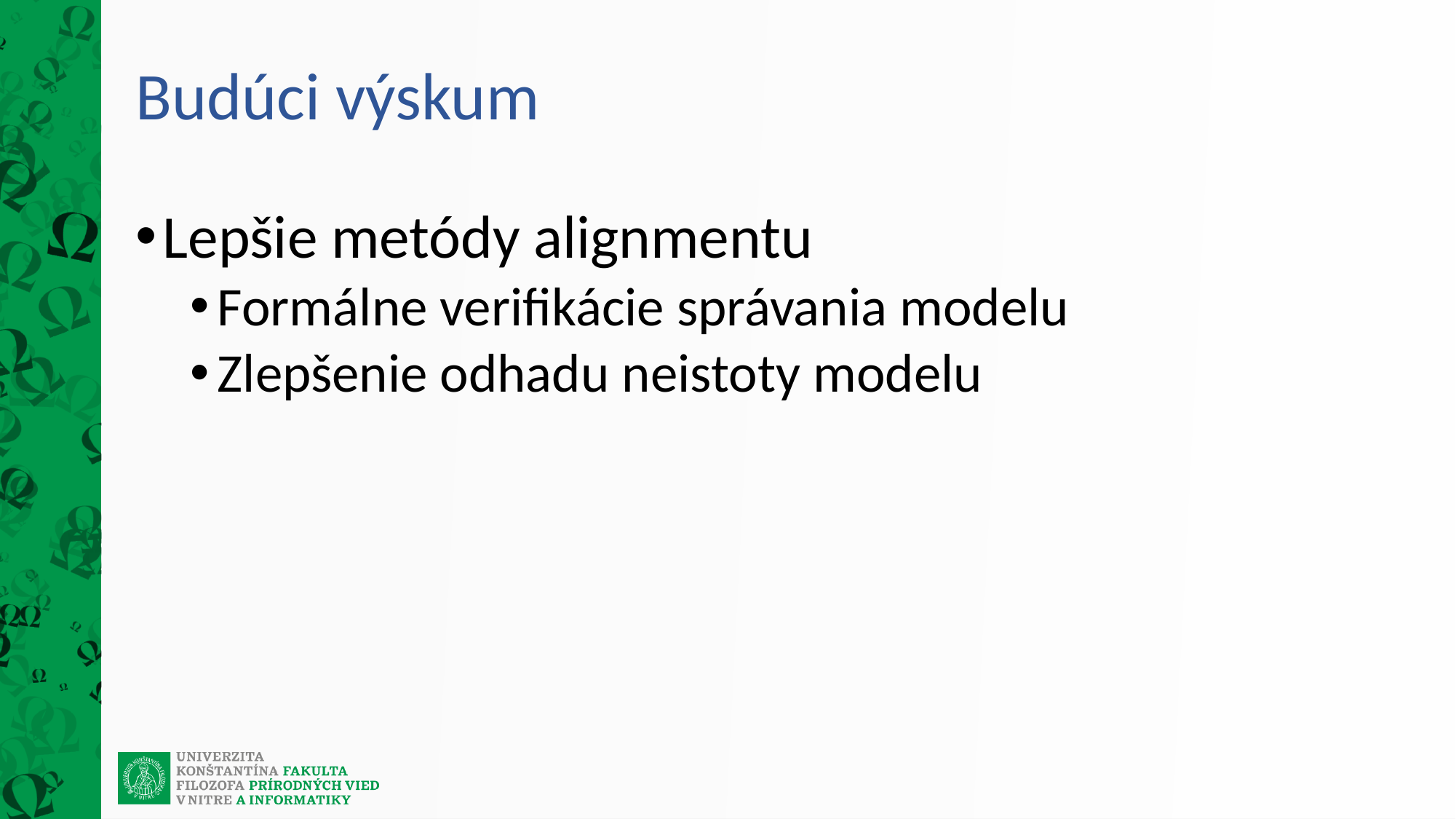

# Budúci výskum
Lepšie metódy alignmentu
Formálne verifikácie správania modelu
Zlepšenie odhadu neistoty modelu